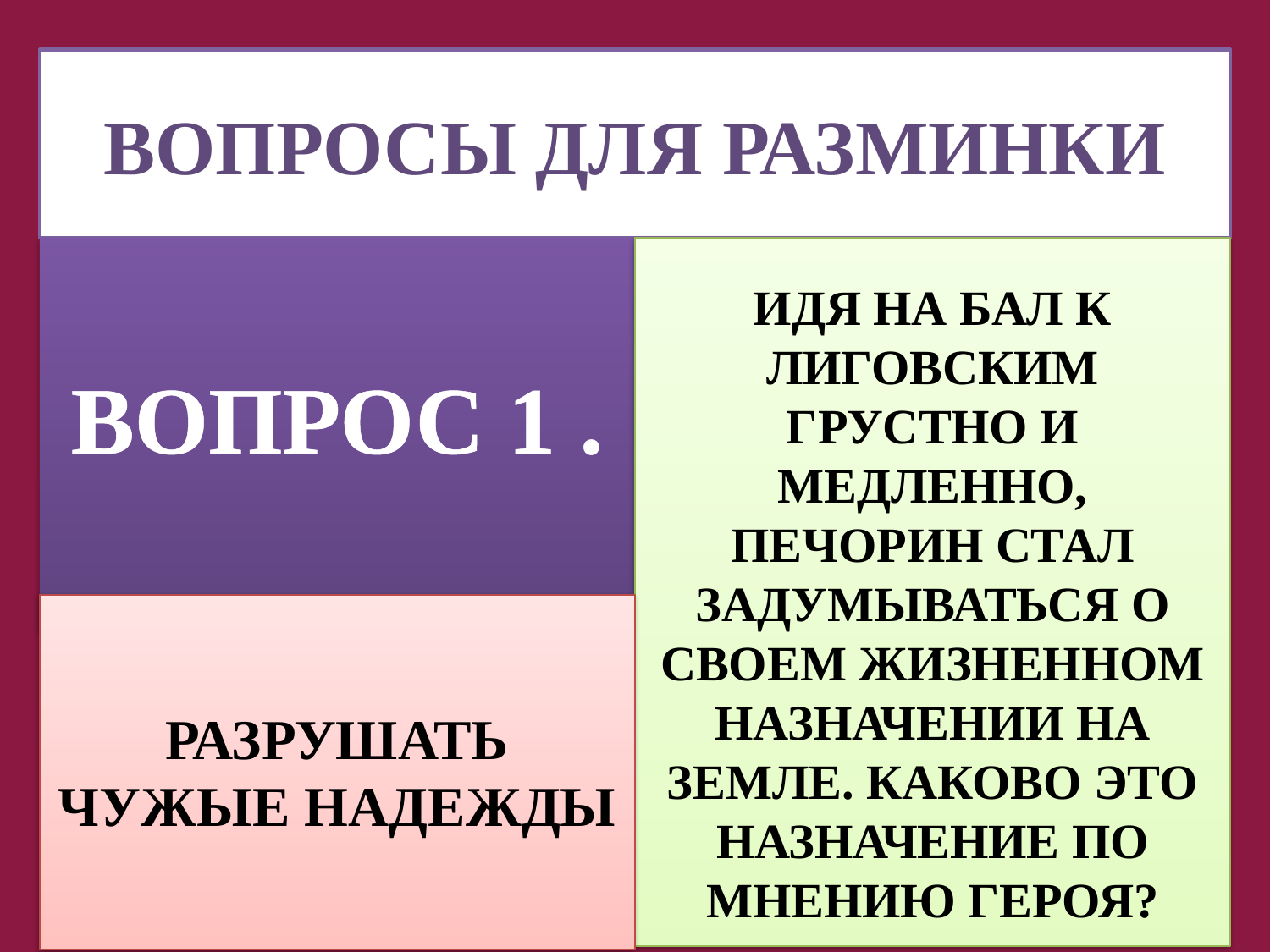

# ВОПРОСЫ ДЛЯ РАЗМИНКИ

ВОПРОС 1 .

ИДЯ НА БАЛ К ЛИГОВСКИМ ГРУСТНО И МЕДЛЕННО, ПЕЧОРИН СТАЛ ЗАДУМЫВАТЬСЯ О СВОЕМ ЖИЗНЕННОМ НАЗНАЧЕНИИ НА ЗЕМЛЕ. КАКОВО ЭТО НАЗНАЧЕНИЕ ПО МНЕНИЮ ГЕРОЯ?

РАЗРУШАТЬ ЧУЖЫЕ НАДЕЖДЫ